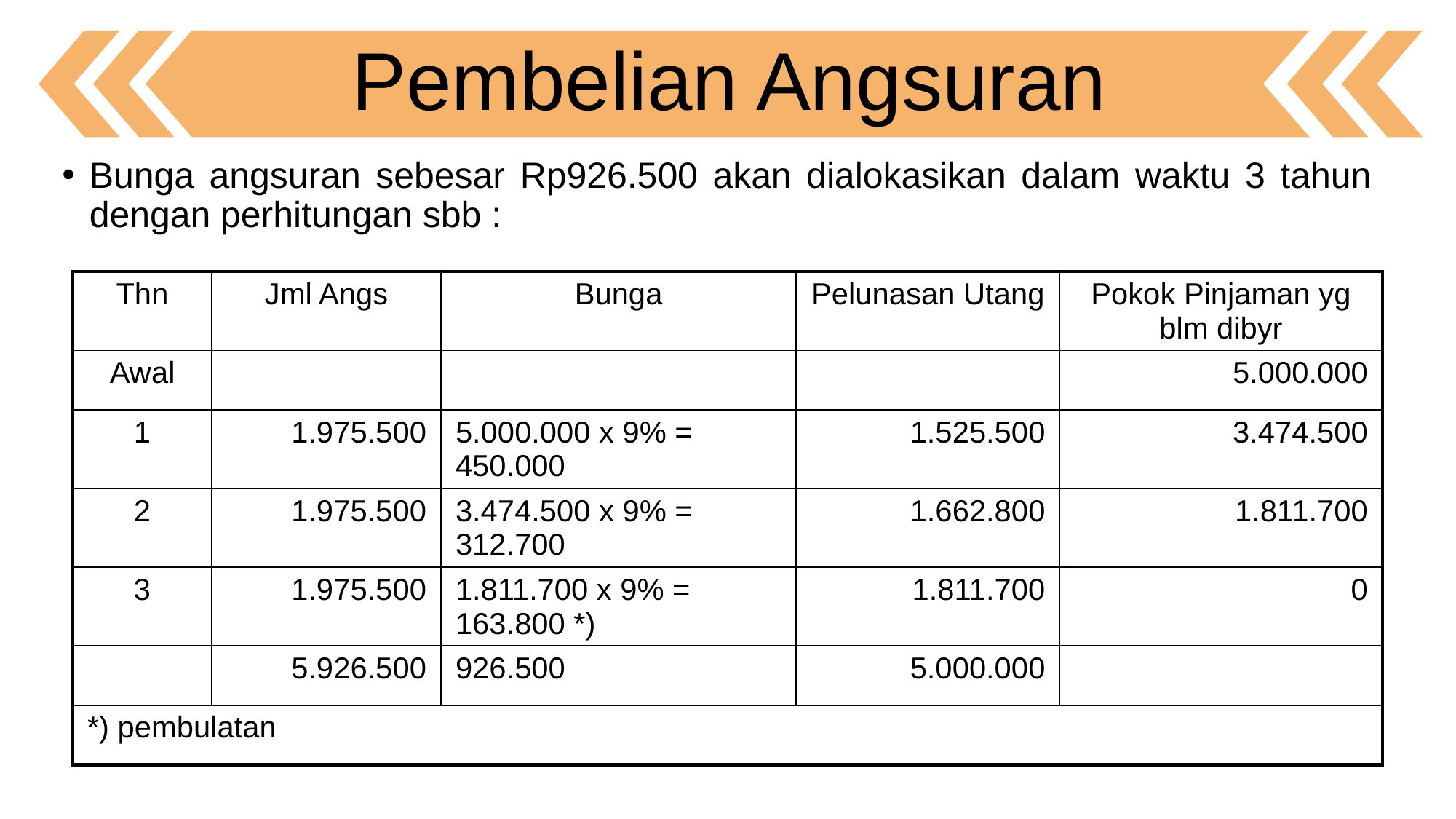

Pembelian Angsuran
Bunga angsuran sebesar Rp926.500 akan dialokasikan dalam waktu 3 tahun dengan perhitungan sbb :
| Thn | Jml Angs | Bunga | Pelunasan Utang | Pokok Pinjaman yg blm dibyr |
| --- | --- | --- | --- | --- |
| Awal |  |  |  | 5.000.000 |
| 1 | 1.975.500 | 5.000.000 x 9% = 450.000 | 1.525.500 | 3.474.500 |
| 2 | 1.975.500 | 3.474.500 x 9% = 312.700 | 1.662.800 | 1.811.700 |
| 3 | 1.975.500 | 1.811.700 x 9% = 163.800 \*) | 1.811.700 | 0 |
|  | 5.926.500 | 926.500 | 5.000.000 |  |
| \*) pembulatan |  |  |  |  |